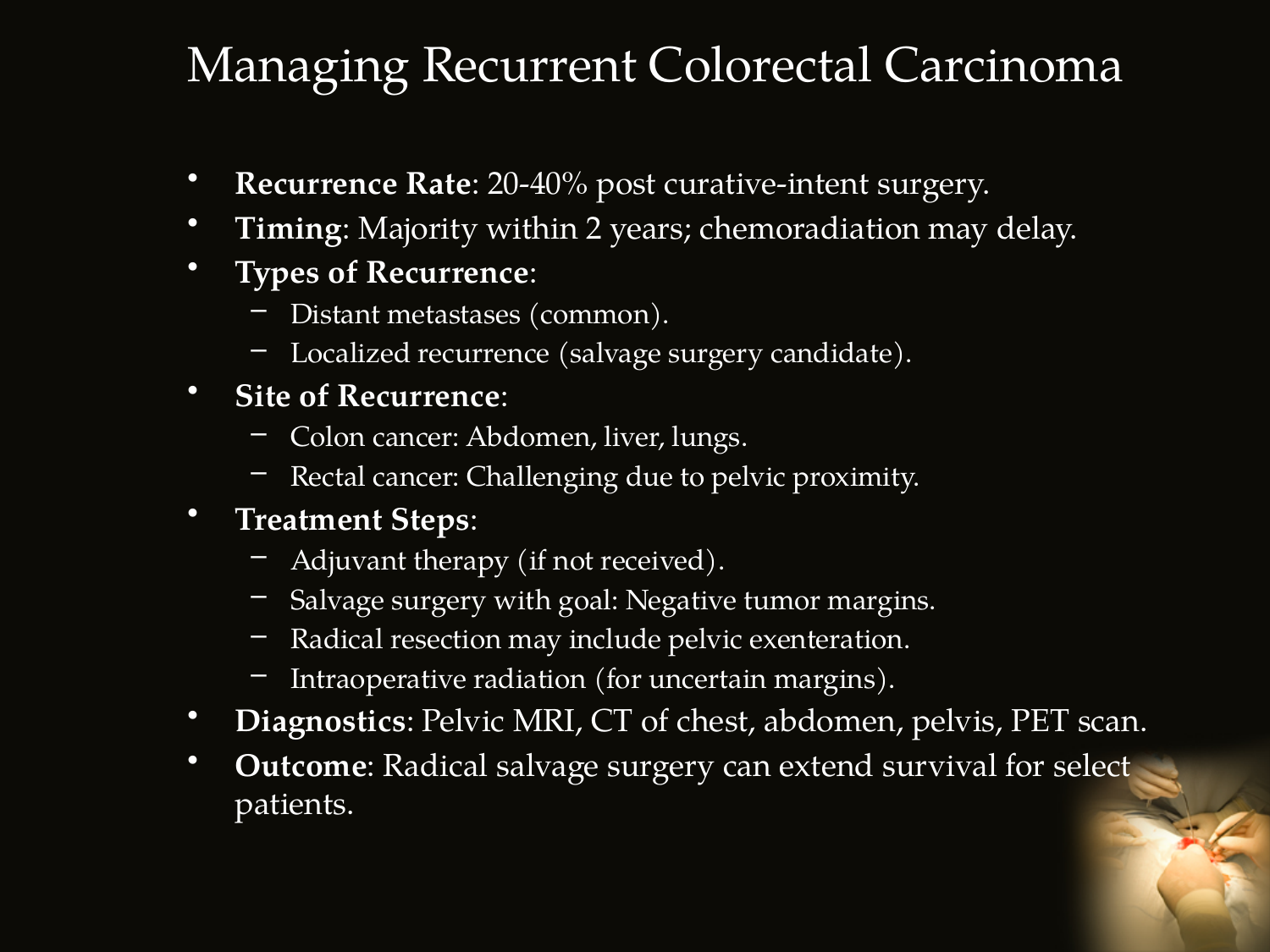

# Managing Recurrent Colorectal Carcinoma
Recurrence Rate: 20-40% post curative-intent surgery.
Timing: Majority within 2 years; chemoradiation may delay.
Types of Recurrence:
Distant metastases (common).
Localized recurrence (salvage surgery candidate).
Site of Recurrence:
Colon cancer: Abdomen, liver, lungs.
Rectal cancer: Challenging due to pelvic proximity.
Treatment Steps:
Adjuvant therapy (if not received).
Salvage surgery with goal: Negative tumor margins.
Radical resection may include pelvic exenteration.
Intraoperative radiation (for uncertain margins).
Diagnostics: Pelvic MRI, CT of chest, abdomen, pelvis, PET scan.
Outcome: Radical salvage surgery can extend survival for select patients.